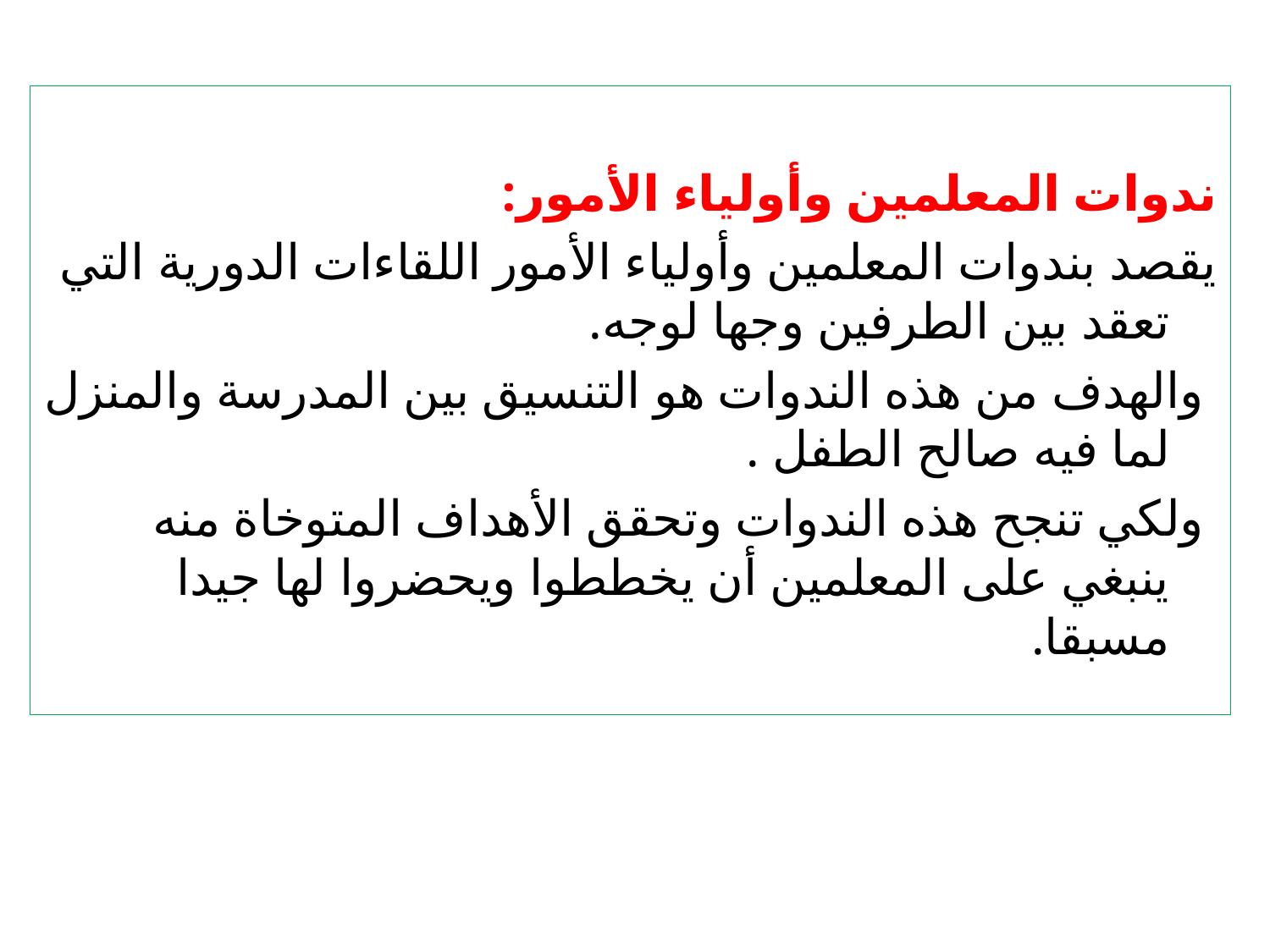

ندوات المعلمين وأولياء الأمور:
يقصد بندوات المعلمين وأولياء الأمور اللقاءات الدورية التي تعقد بين الطرفين وجها لوجه.
 والهدف من هذه الندوات هو التنسيق بين المدرسة والمنزل لما فيه صالح الطفل .
 ولكي تنجح هذه الندوات وتحقق الأهداف المتوخاة منه ينبغي على المعلمين أن يخططوا ويحضروا لها جيدا مسبقا.